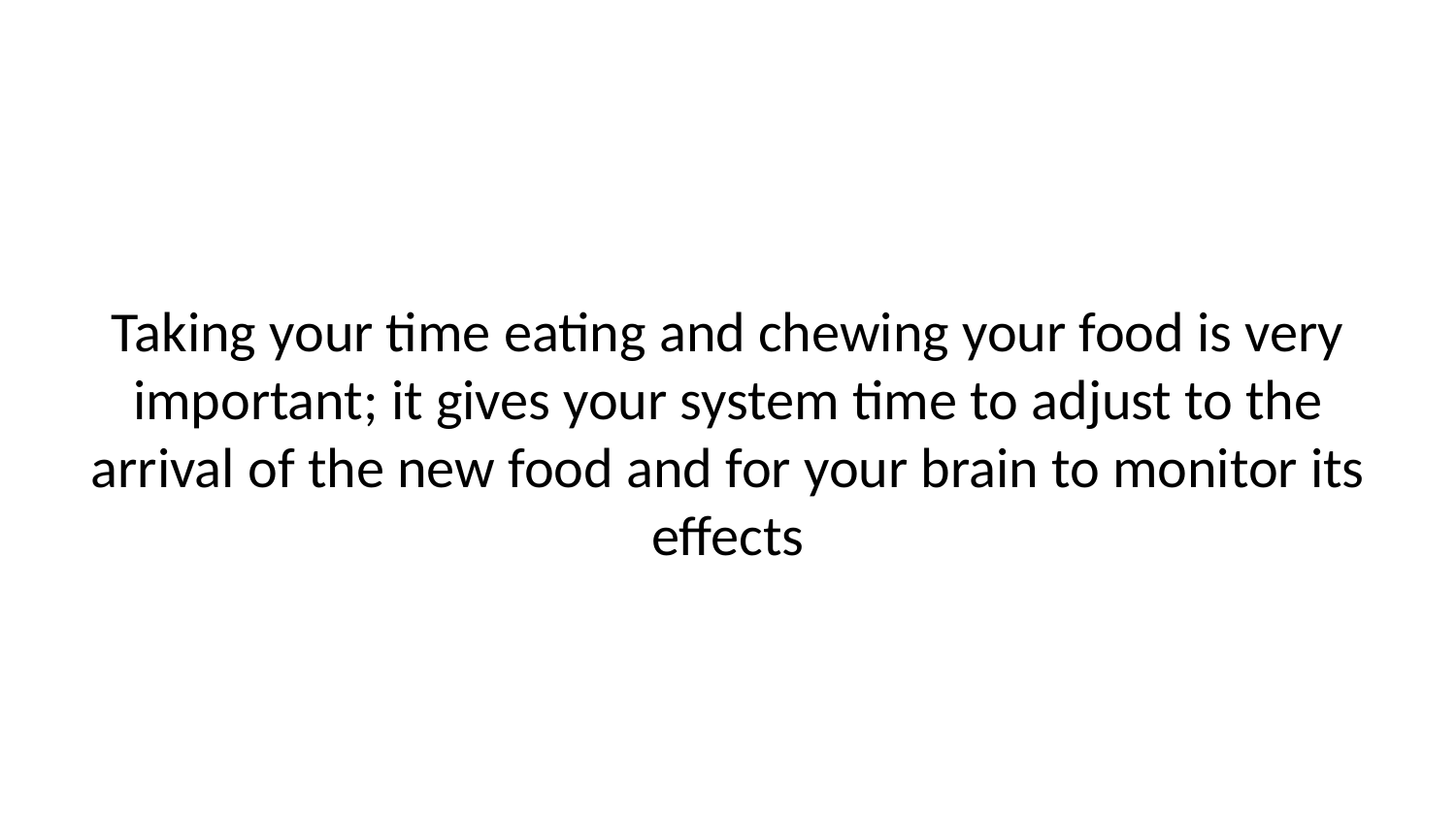

Taking your time eating and chewing your food is very important; it gives your system time to adjust to the arrival of the new food and for your brain to monitor its effects